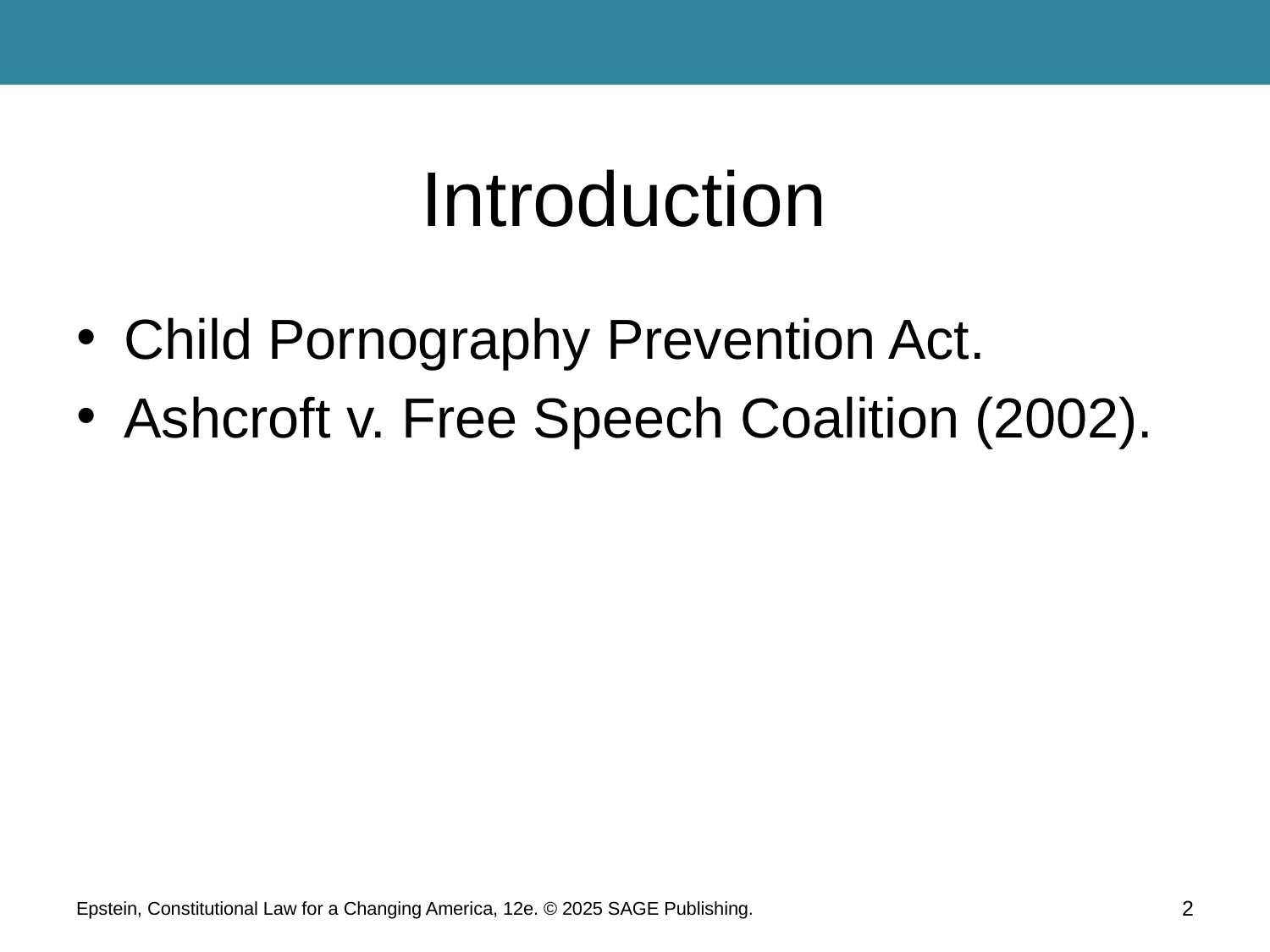

# Introduction
Child Pornography Prevention Act.
Ashcroft v. Free Speech Coalition (2002).
Epstein, Constitutional Law for a Changing America, 12e. © 2025 SAGE Publishing.
2